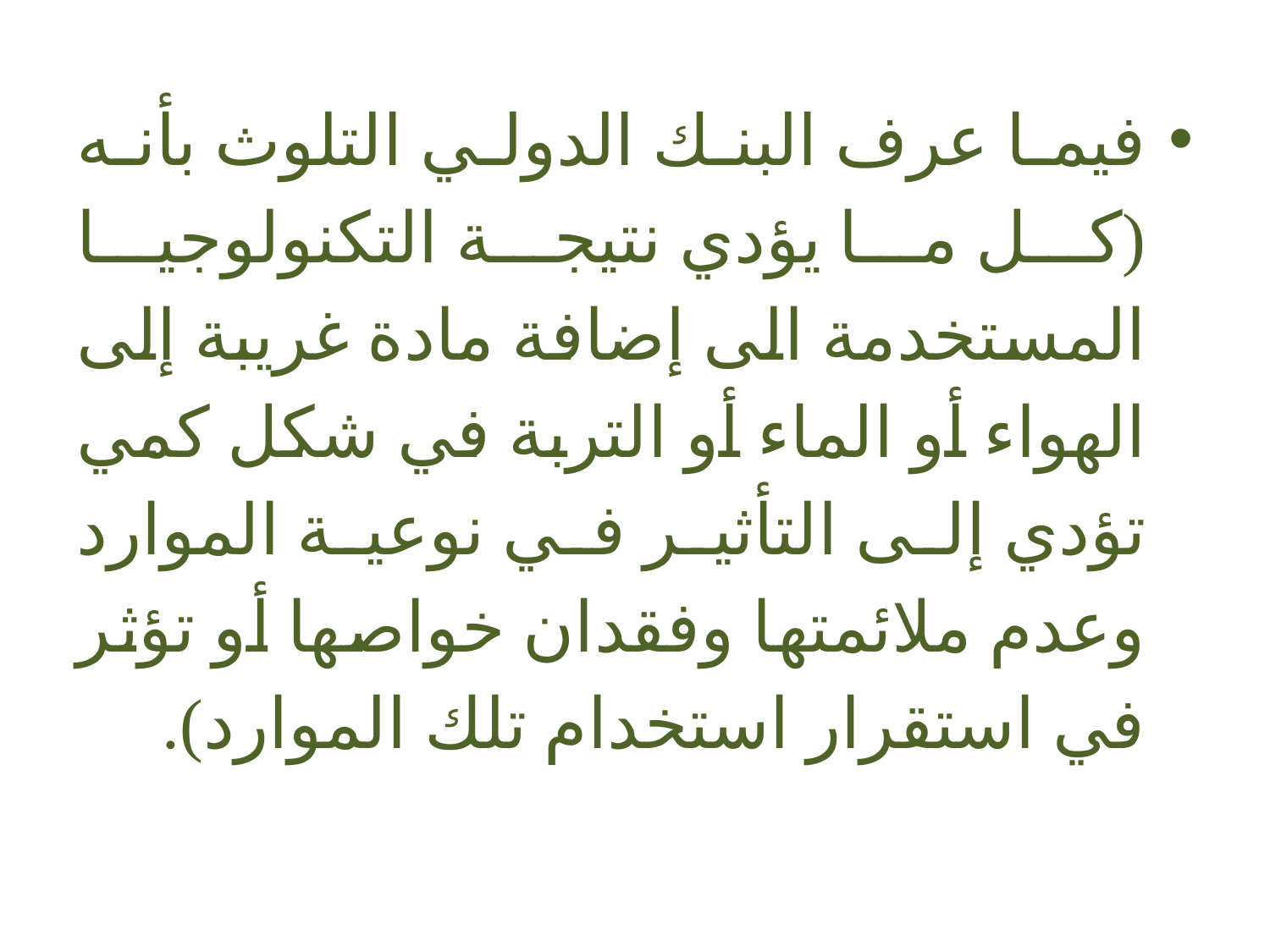

فيما عرف البنك الدولي التلوث بأنه (كل ما يؤدي نتيجة التكنولوجيا المستخدمة الى إضافة مادة غريبة إلى الهواء أو الماء أو التربة في شكل كمي تؤدي إلى التأثير في نوعية الموارد وعدم ملائمتها وفقدان خواصها أو تؤثر في استقرار استخدام تلك الموارد).